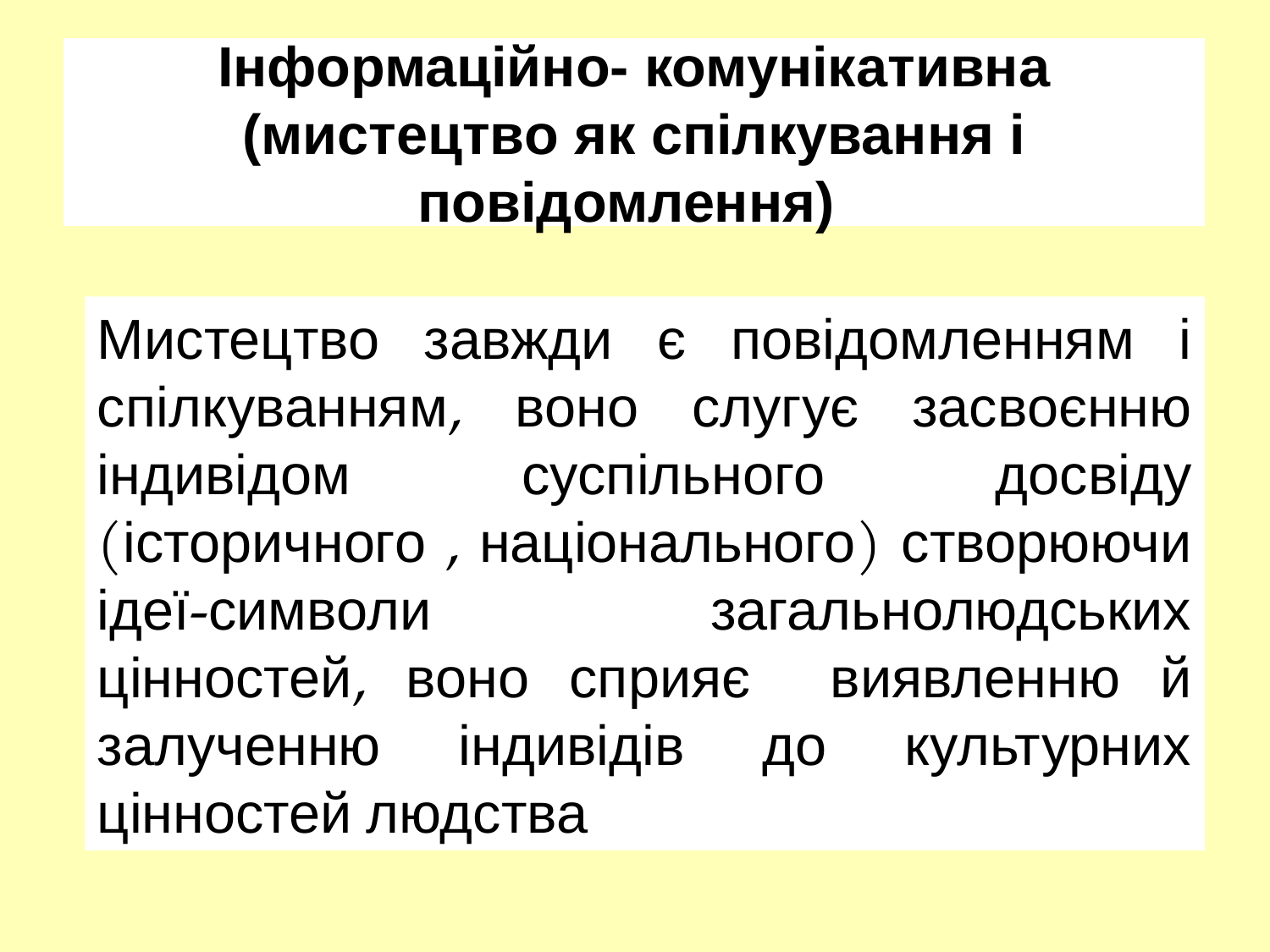

# Інформаційно- комунікативна (мистецтво як спілкування і повідомлення)
Мистецтво завжди є повідомленням і спілкуванням, воно слугує засвоєнню індивідом суспільного досвіду (історичного , національного) створюючи ідеї-символи загальнолюдських цінностей, воно сприяє  виявленню й залученню індивідів до культурних цінностей людства